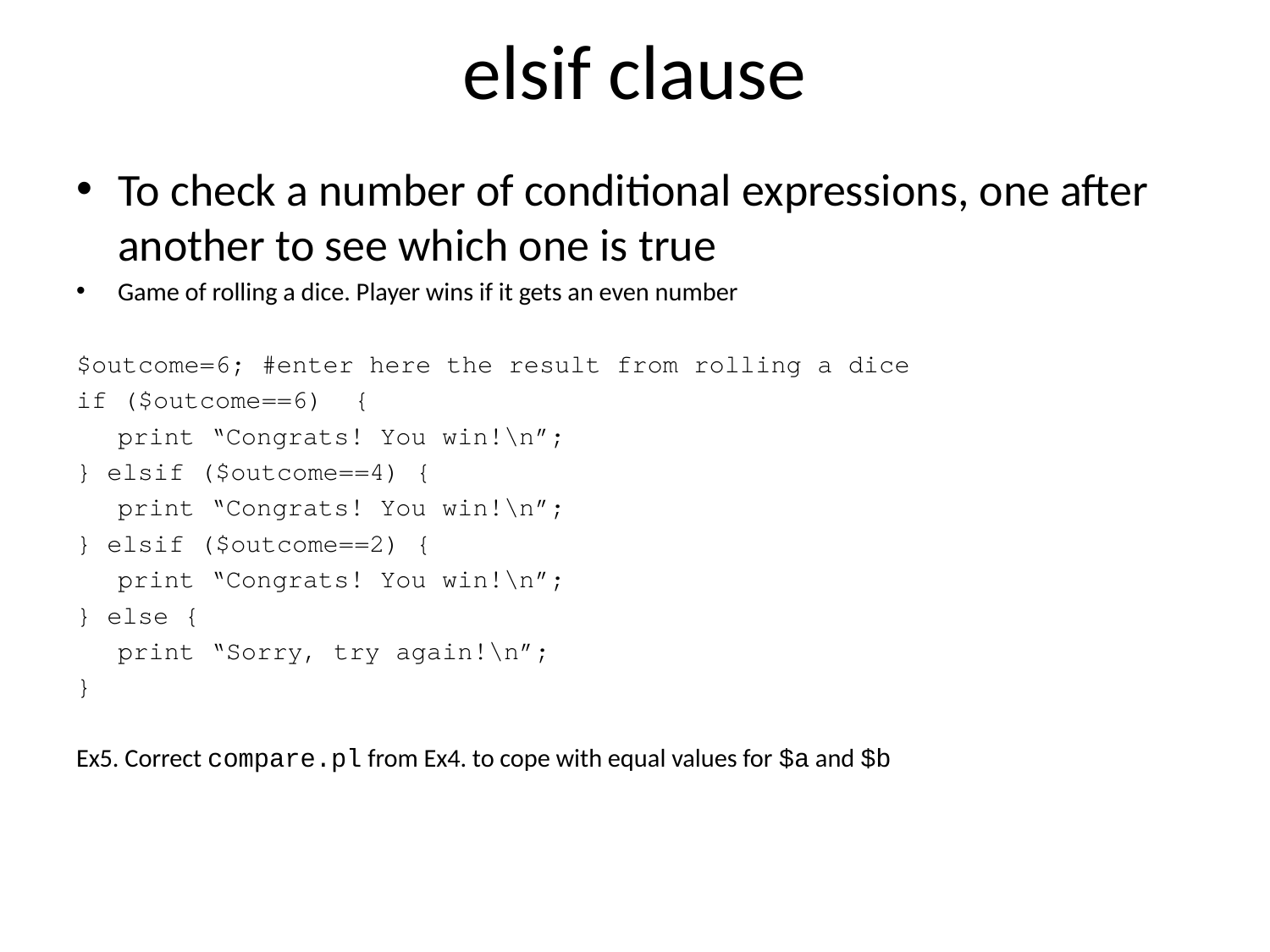

# elsif clause
To check a number of conditional expressions, one after another to see which one is true
Game of rolling a dice. Player wins if it gets an even number

$outcome=6; #enter here the result from rolling a dice
if ($outcome==6)  {
	print “Congrats! You win!\n”;
} elsif ($outcome==4) {
	print “Congrats! You win!\n”;
} elsif ($outcome==2) {
	print “Congrats! You win!\n”;
} else {
	print “Sorry, try again!\n”;
}

Ex5. Correct compare.pl from Ex4. to cope with equal values for $a and $b